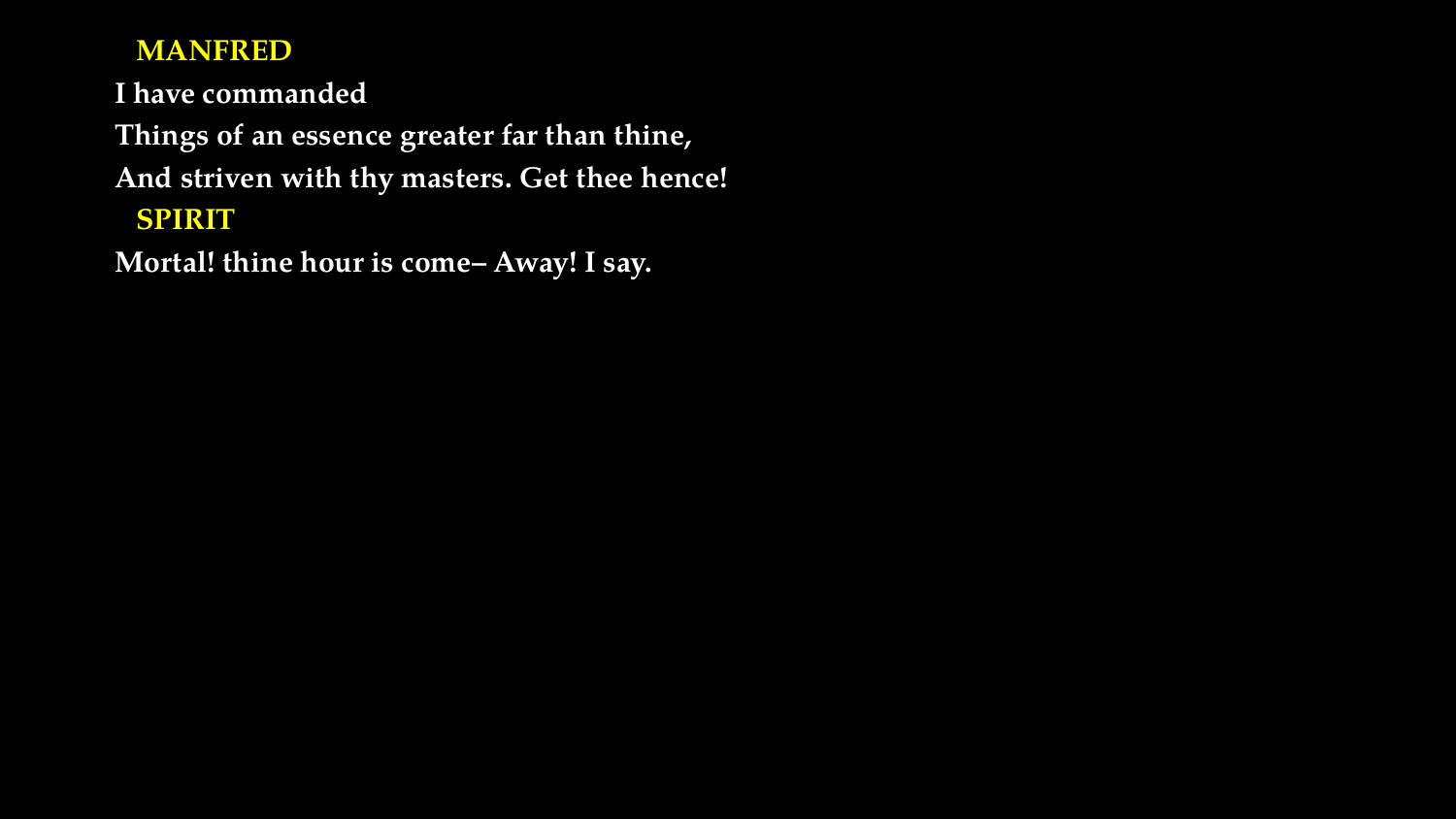

# Manfred I have commanded Things of an essence greater far than thine, And striven with thy masters. Get thee hence! SPIRIT Mortal! thine hour is come– Away! I say.